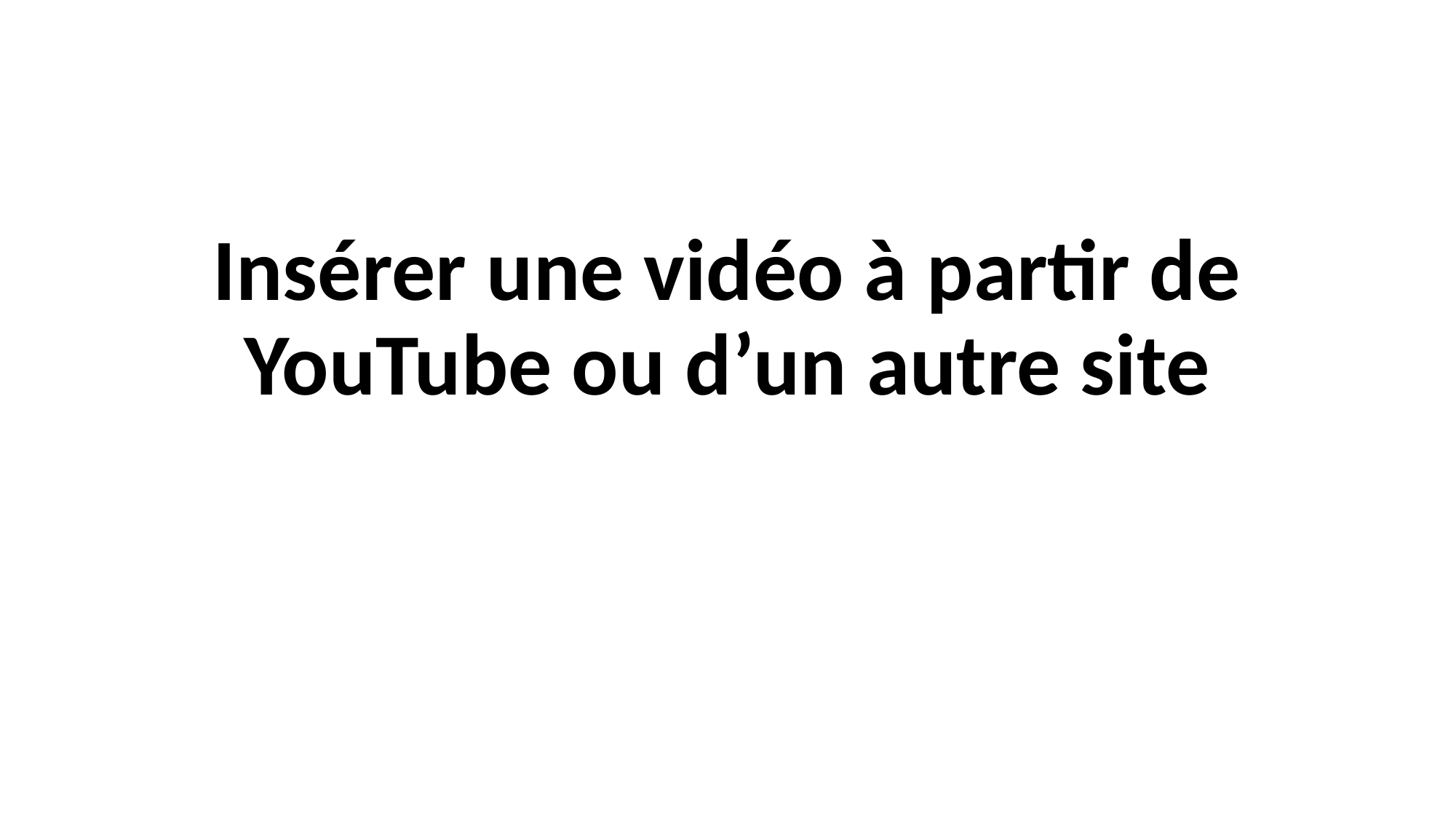

# Insérer une vidéo à partir de YouTube ou d’un autre site